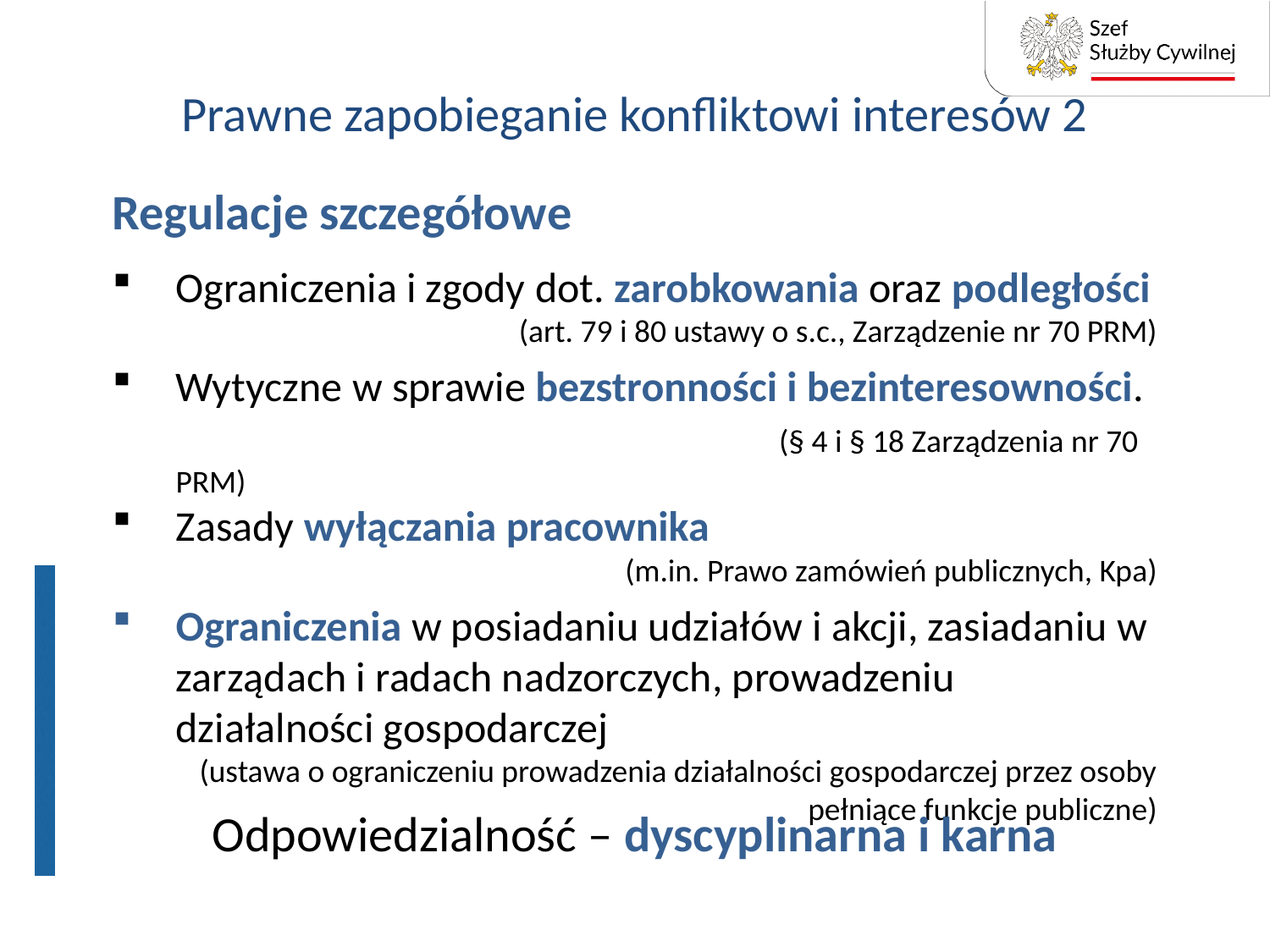

# Prawne zapobieganie konfliktowi interesów 2
Regulacje szczegółowe
Ograniczenia i zgody dot. zarobkowania oraz podległości
(art. 79 i 80 ustawy o s.c., Zarządzenie nr 70 PRM)
Wytyczne w sprawie bezstronności i bezinteresowności. 	           			          (§ 4 i § 18 Zarządzenia nr 70 PRM)
Zasady wyłączania pracownika
	        (m.in. Prawo zamówień publicznych, Kpa)
Ograniczenia w posiadaniu udziałów i akcji, zasiadaniu w zarządach i radach nadzorczych, prowadzeniu działalności gospodarczej
(ustawa o ograniczeniu prowadzenia działalności gospodarczej przez osoby pełniące funkcje publiczne)
Odpowiedzialność – dyscyplinarna i karna